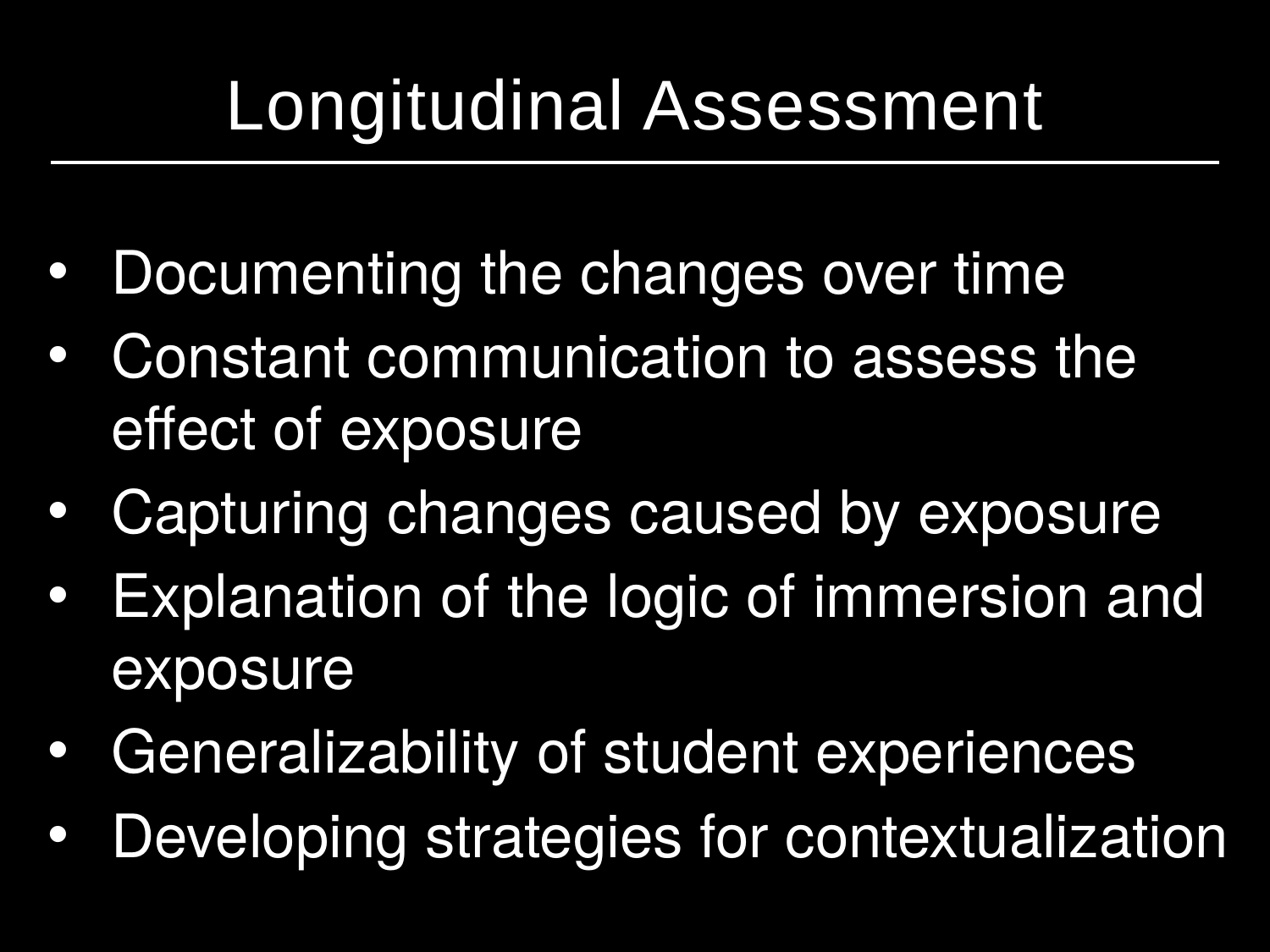

# Longitudinal Assessment
Documenting the changes over time
Constant communication to assess the effect of exposure
Capturing changes caused by exposure
Explanation of the logic of immersion and exposure
Generalizability of student experiences
Developing strategies for contextualization